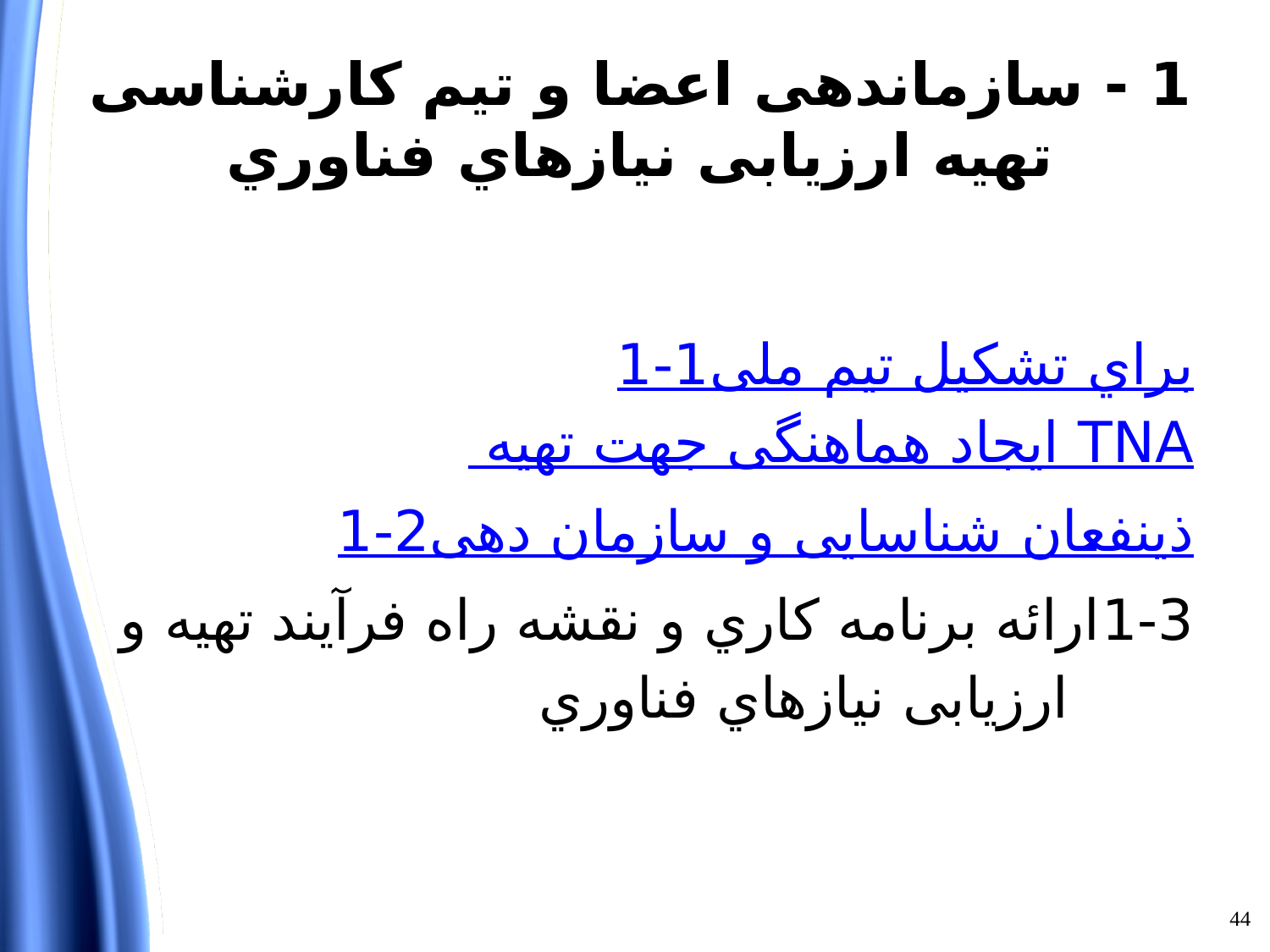

# 1 - سازماندهی اعضا و تیم کارشناسی تهیه ارزیابی نیازهاي فناوري
1-1	تشکیل تیم ملی براي ایجاد هماهنگی جهت تهیه TNA
1-2	شناسایی و سازمان دهی ذینفعان
1-3	ارائه برنامه کاري و نقشه راه فرآیند تهیه و ارزیابی نیازهاي فناوري
44